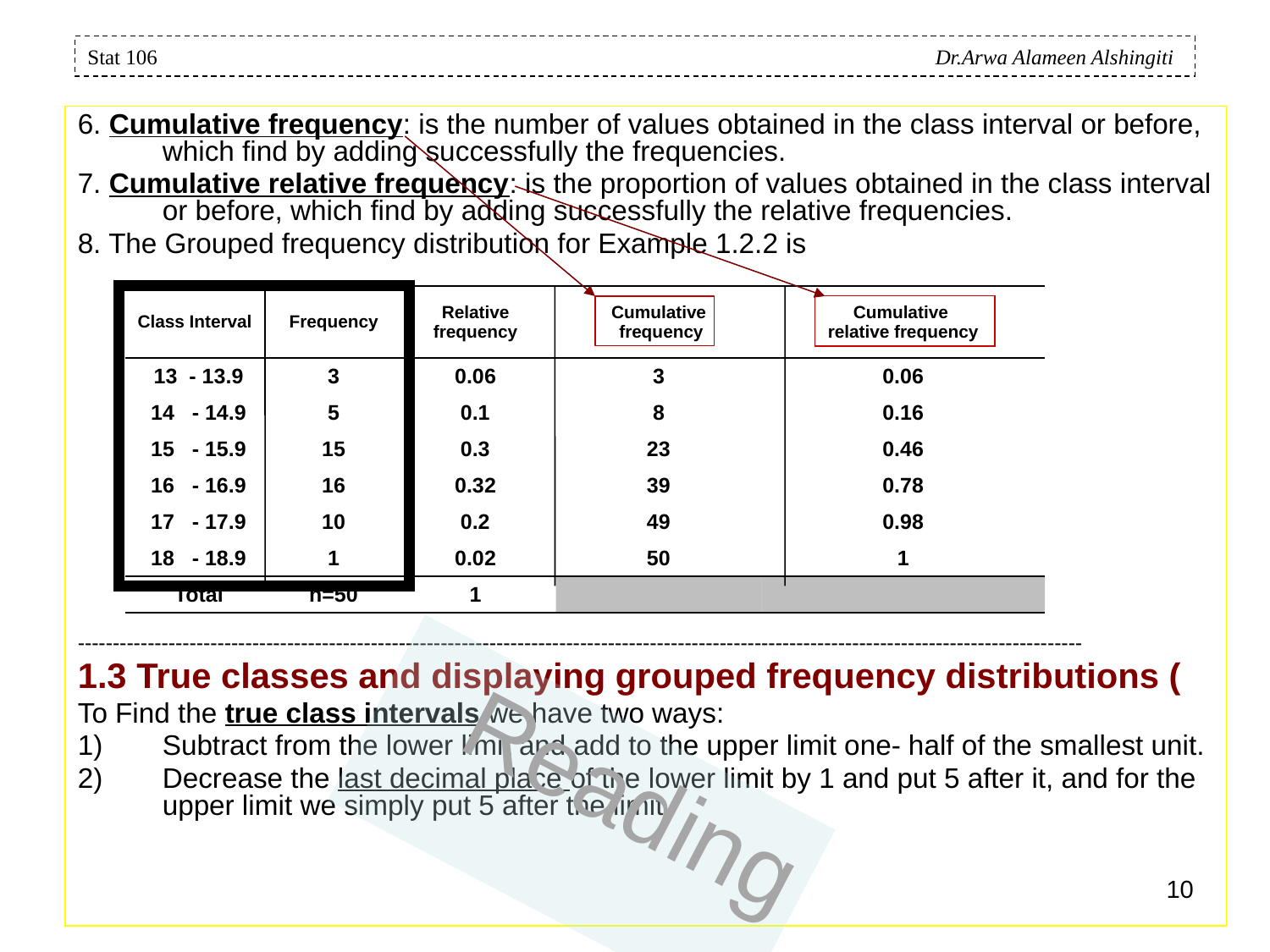

Stat 106                                                                                                                                                   Dr.Arwa Alameen Alshingiti
6. Cumulative frequency: is the number of values obtained in the class interval or before, which find by adding successfully the frequencies.
7. Cumulative relative frequency: is the proportion of values obtained in the class interval or before, which find by adding successfully the relative frequencies.
8. The Grouped frequency distribution for Example 1.2.2 is

------------------------------------------------------------------------------------------------------------------------------------------------
1.3 True classes and displaying grouped frequency distributions (
To Find the true class intervals we have two ways:
Subtract from the lower limit and add to the upper limit one- half of the smallest unit.
Decrease the last decimal place of the lower limit by 1 and put 5 after it, and for the upper limit we simply put 5 after the limit.

| Class Interval | Frequency | Relative frequency | Cumulative frequency | Cumulative relative frequency |
| --- | --- | --- | --- | --- |
| 13 - 13.9 | 3 | 0.06 | 3 | 0.06 |
| 14 - 14.9 | 5 | 0.1 | 8 | 0.16 |
| 15 - 15.9 | 15 | 0.3 | 23 | 0.46 |
| 16 - 16.9 | 16 | 0.32 | 39 | 0.78 |
| 17 - 17.9 | 10 | 0.2 | 49 | 0.98 |
| 18 - 18.9 | 1 | 0.02 | 50 | 1 |
| Total | n=50 | 1 |  |  |

Reading
10